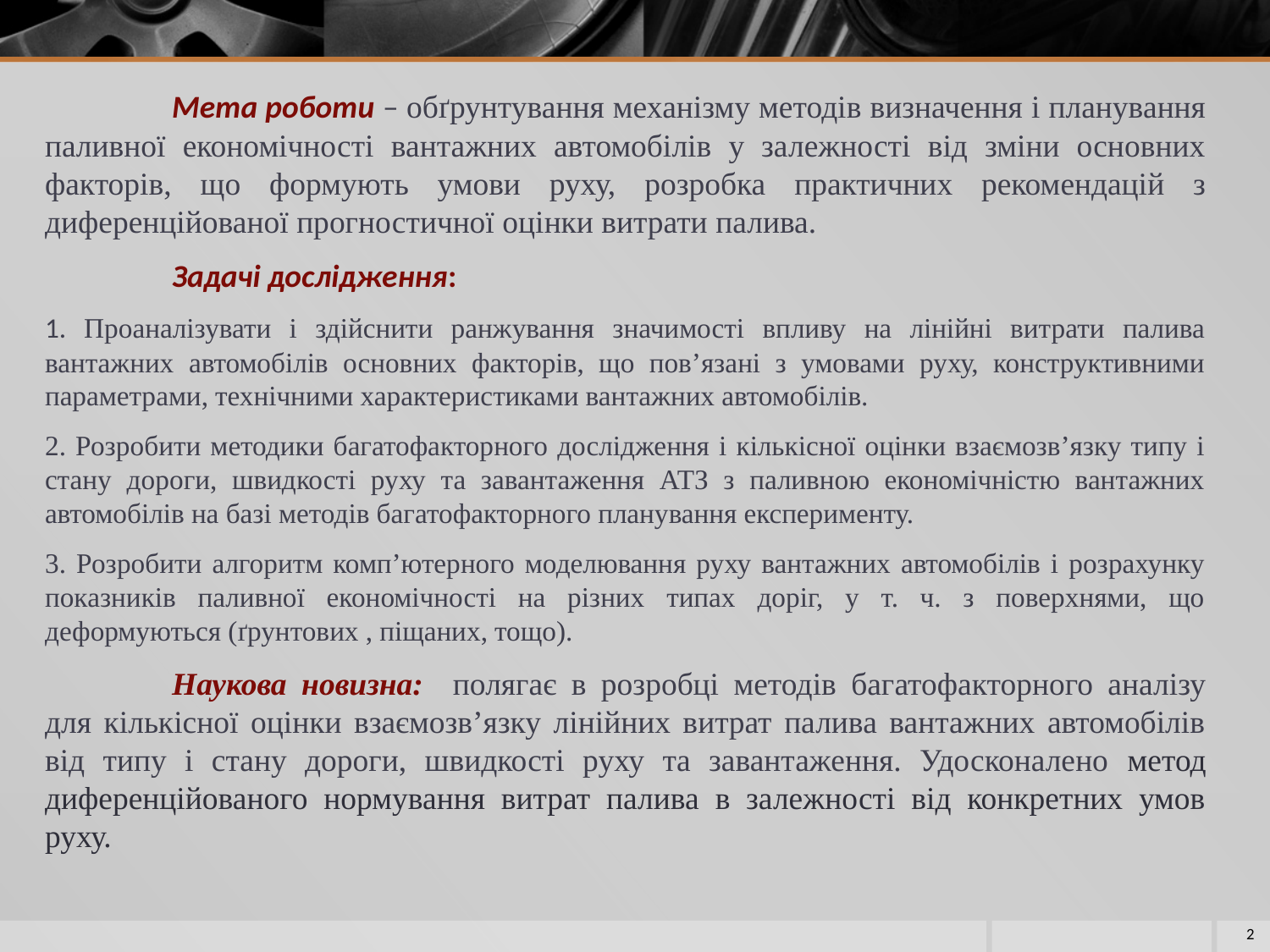

Мета роботи – обґрунтування механізму методів визначення і планування паливної економічності вантажних автомобілів у залежності від зміни основних факторів, що формують умови руху, розробка практичних рекомендацій з диференційованої прогностичної оцінки витрати палива.
 	Задачі дослідження:
1. Проаналізувати і здійснити ранжування значимості впливу на лінійні витрати палива вантажних автомобілів основних факторів, що пов’язані з умовами руху, конструктивними параметрами, технічними характеристиками вантажних автомобілів.
2. Розробити методики багатофакторного дослідження і кількісної оцінки взаємозв’язку типу і стану дороги, швидкості руху та завантаження АТЗ з паливною економічністю вантажних автомобілів на базі методів багатофакторного планування експерименту.
3. Розробити алгоритм комп’ютерного моделювання руху вантажних автомобілів і розрахунку показників паливної економічності на різних типах доріг, у т. ч. з поверхнями, що деформуються (ґрунтових , піщаних, тощо).
	Наукова новизна:  полягає в розробці методів багатофакторного аналізу для кількісної оцінки взаємозв’язку лінійних витрат палива вантажних автомобілів від типу і стану дороги, швидкості руху та завантаження. Удосконалено метод диференційованого нормування витрат палива в залежності від конкретних умов руху.

2